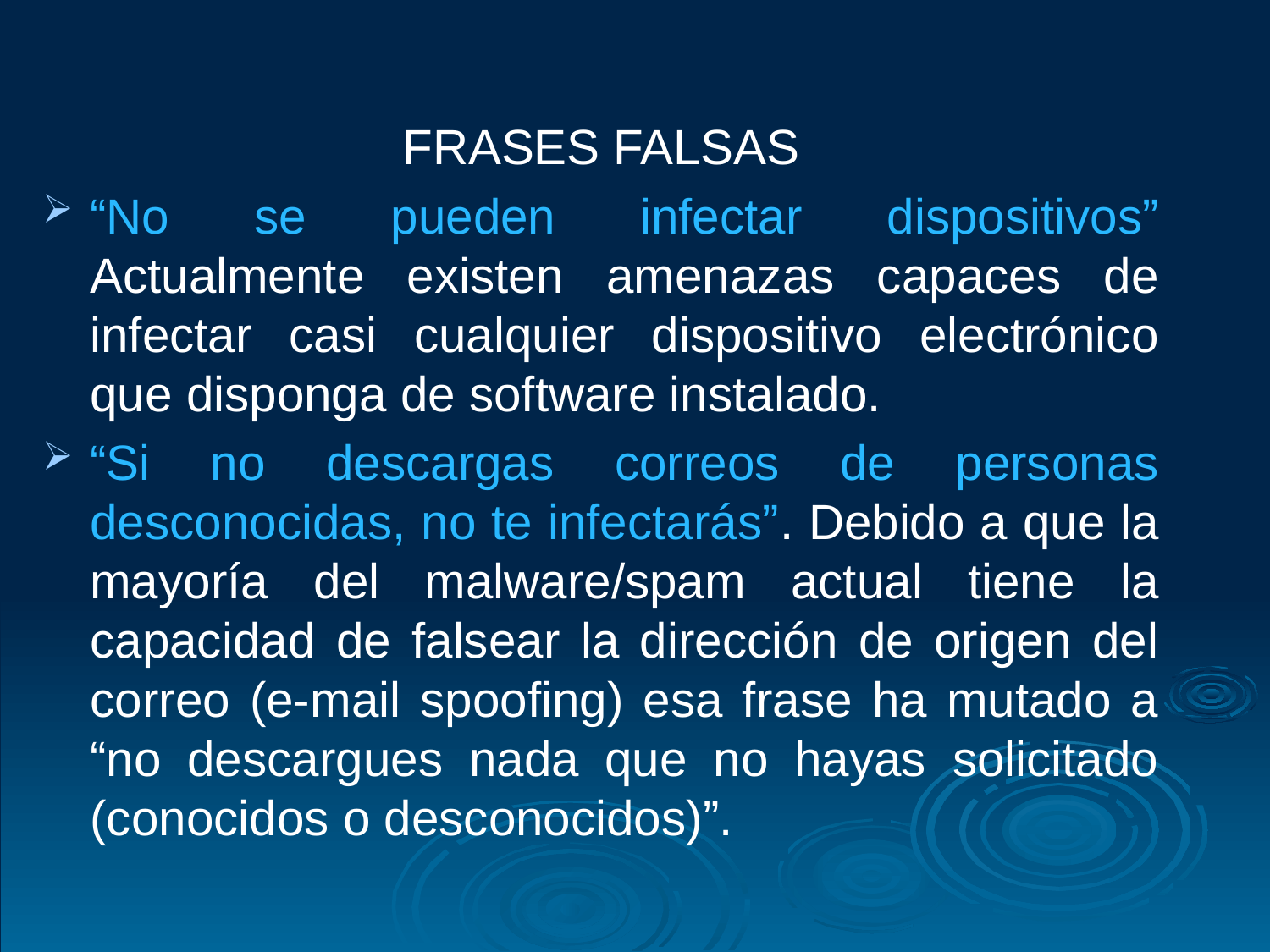

FRASES FALSAS
“No se pueden infectar dispositivos” Actualmente existen amenazas capaces de infectar casi cualquier dispositivo electrónico que disponga de software instalado.
“Si no descargas correos de personas desconocidas, no te infectarás”. Debido a que la mayoría del malware/spam actual tiene la capacidad de falsear la dirección de origen del correo (e-mail spoofing) esa frase ha mutado a “no descargues nada que no hayas solicitado (conocidos o desconocidos)”.